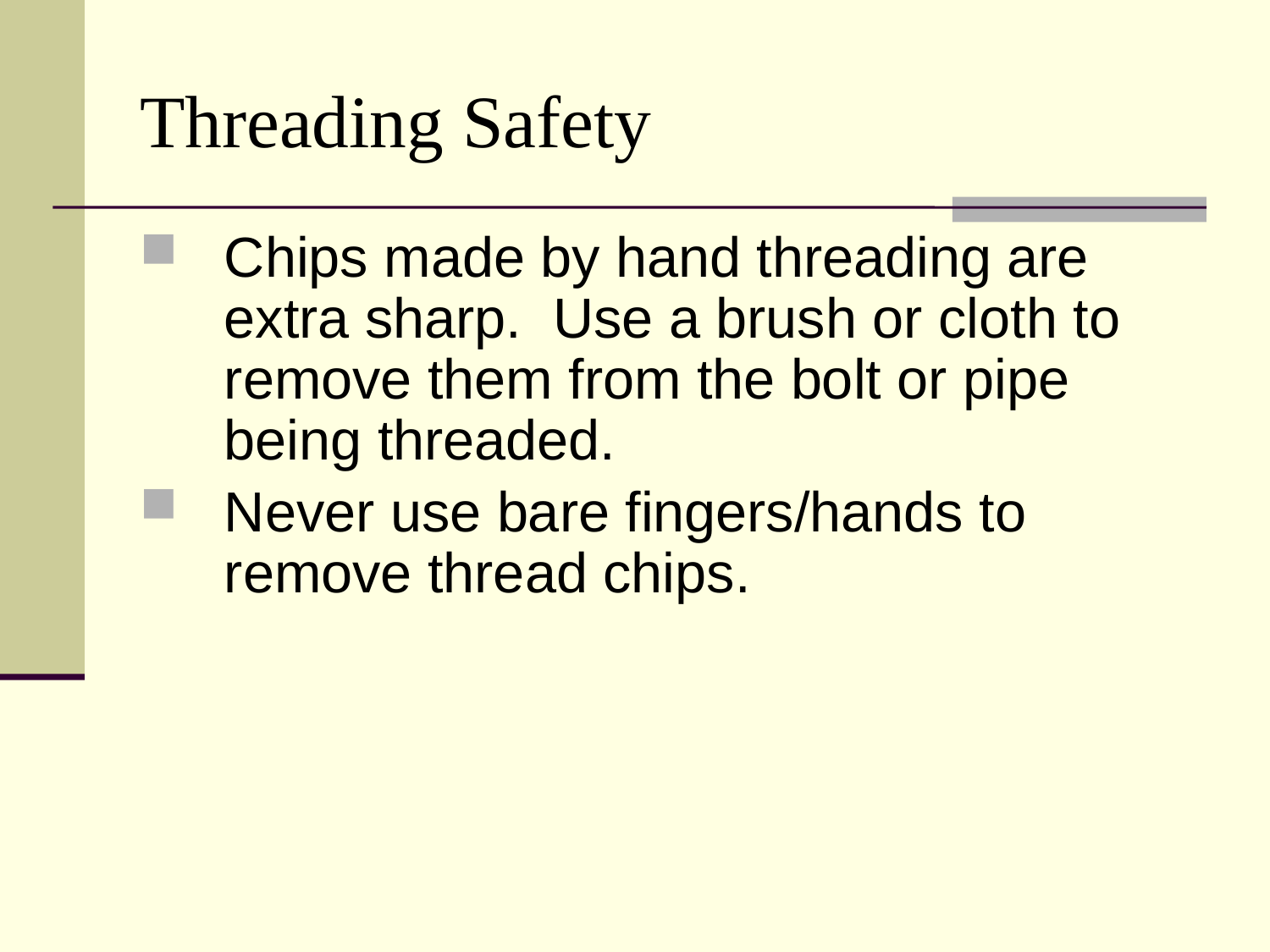

# Threading Safety
Chips made by hand threading are extra sharp.  Use a brush or cloth to remove them from the bolt or pipe being threaded.
Never use bare fingers/hands to remove thread chips.